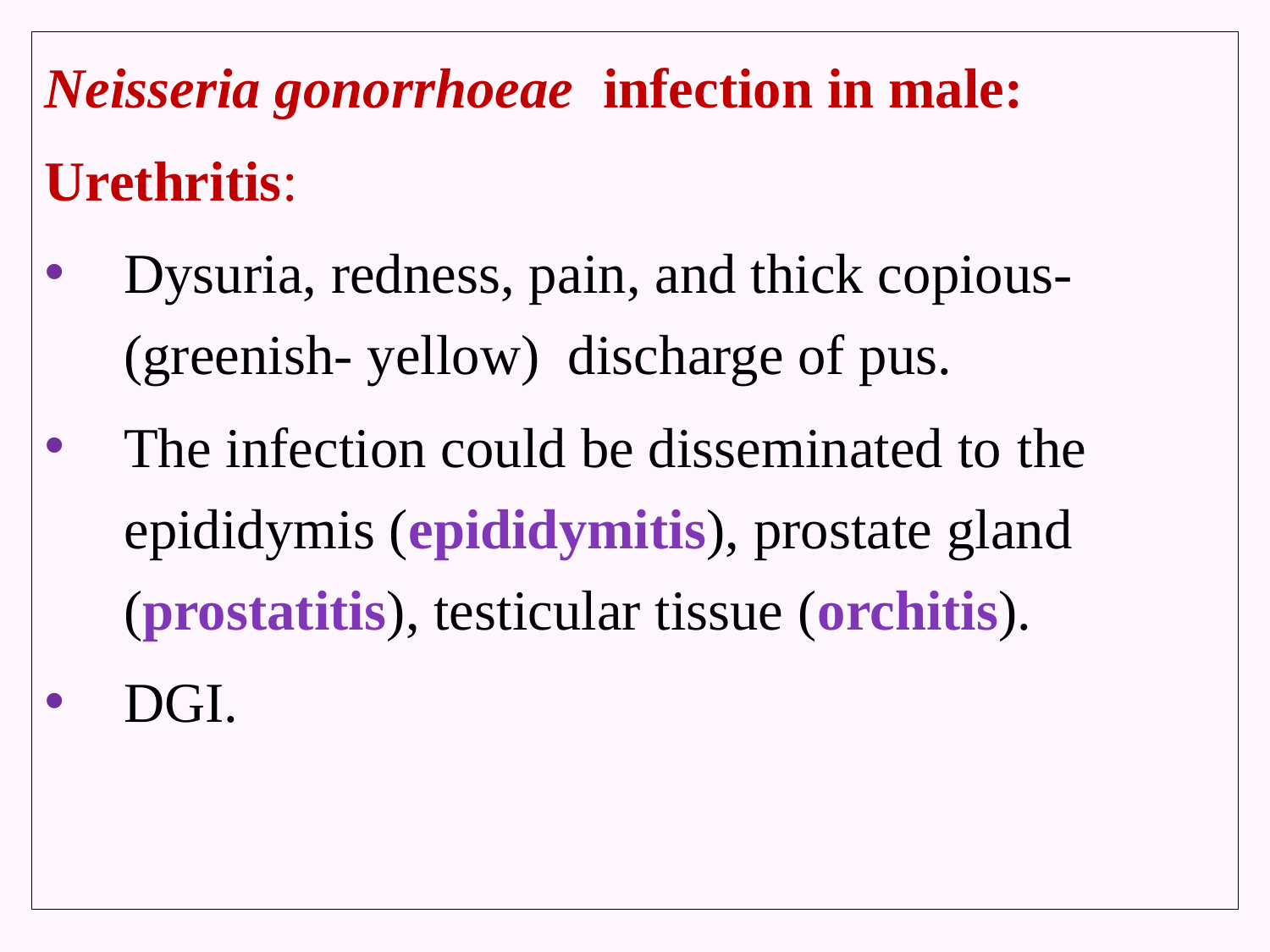

# N
Neisseria gonorrhoeae  infection in male:
Urethritis:
Dysuria, redness, pain, and thick copious-(greenish- yellow)  discharge of pus.
The infection could be disseminated to the epididymis (epididymitis), prostate gland (prostatitis), testicular tissue (orchitis).
DGI.